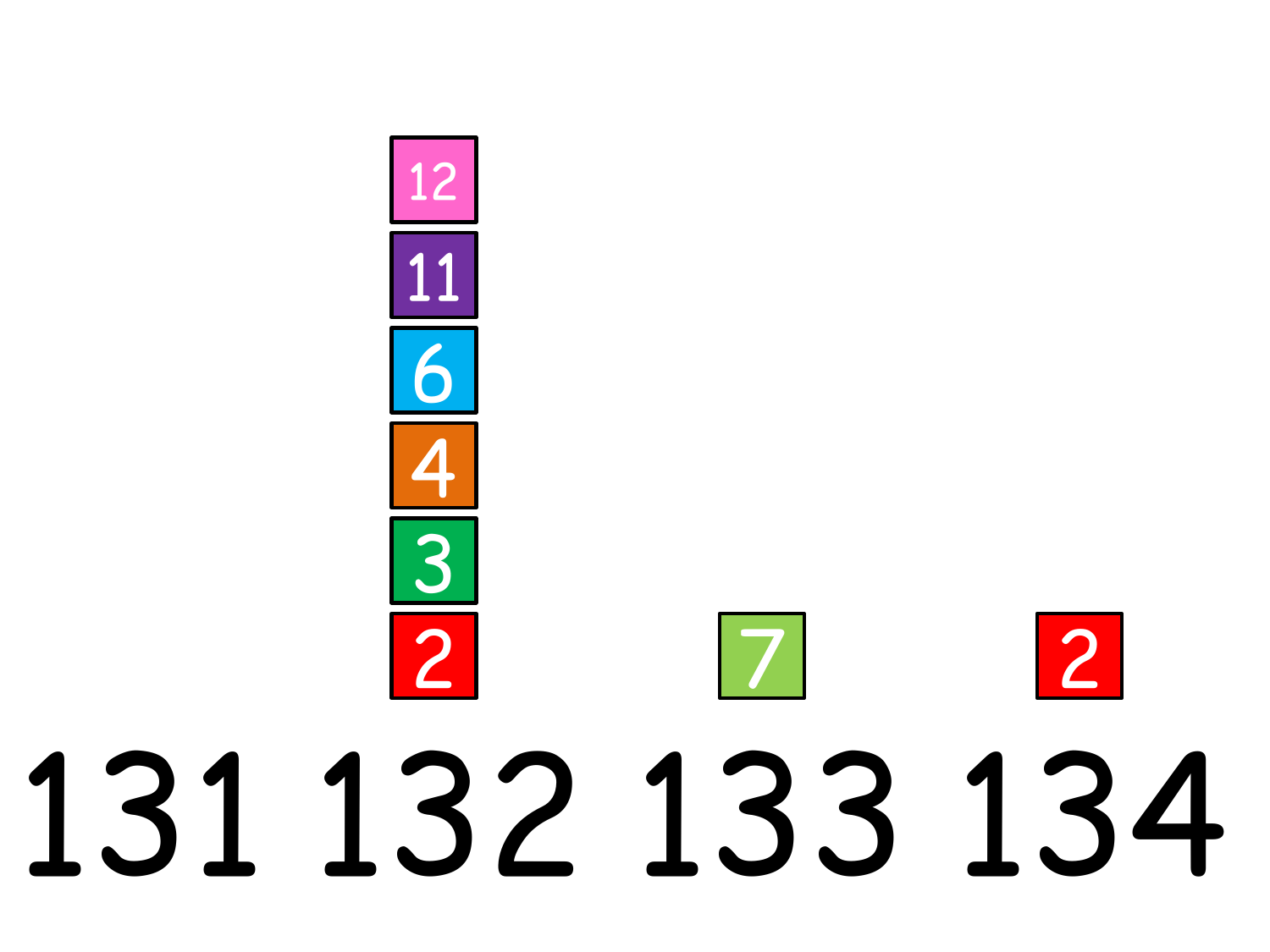

12
11
6
4
3
2
7
2
 131 132 133 134